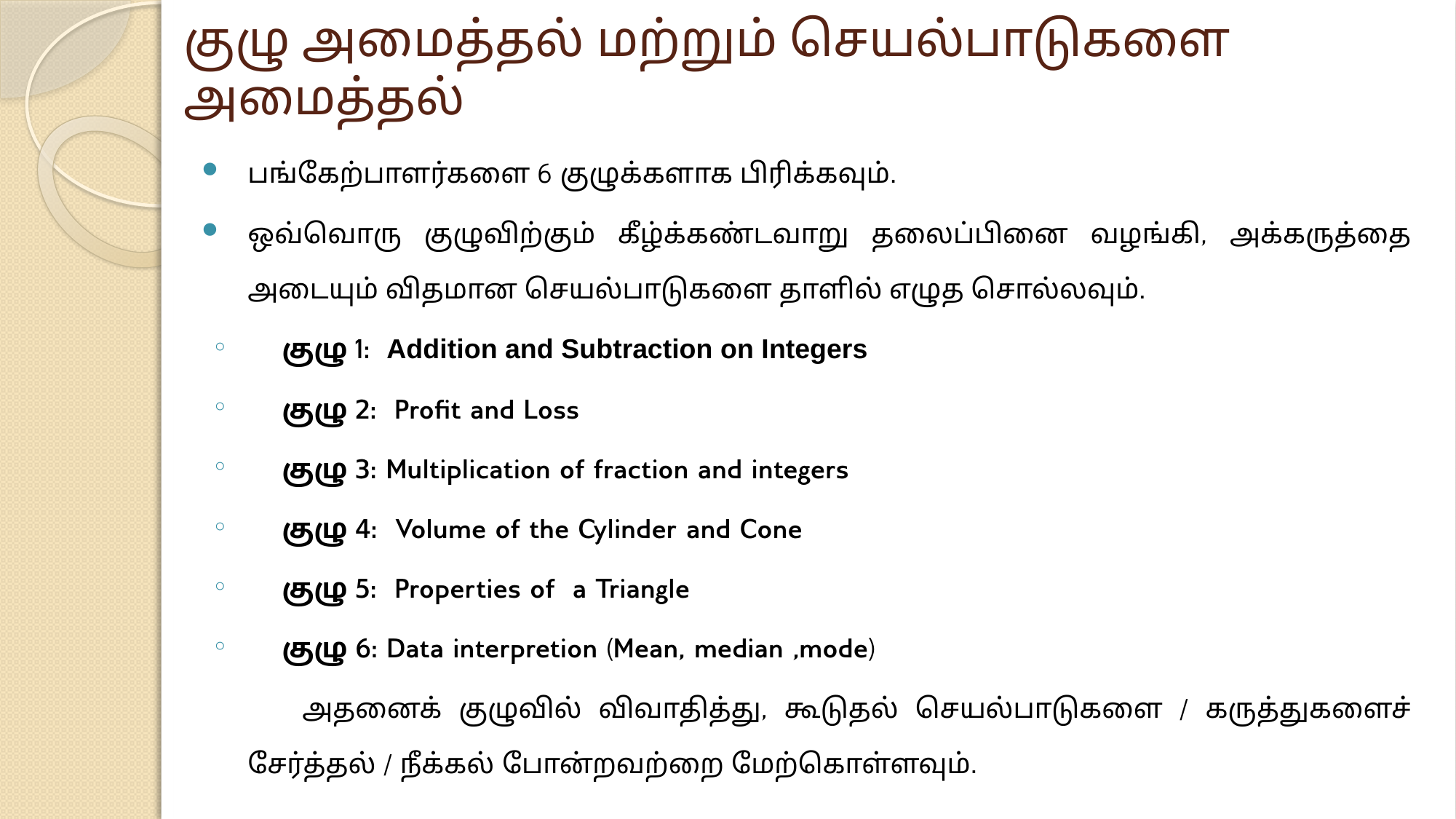

# குழு அமைத்தல் மற்றும் செயல்பாடுகளை அமைத்தல்
பங்கேற்பாளர்களை 6 குழுக்களாக பிரிக்கவும்.
ஒவ்வொரு குழுவிற்கும் கீழ்க்கண்டவாறு தலைப்பினை வழங்கி, அக்கருத்தை அடையும் விதமான செயல்பாடுகளை தாளில் எழுத சொல்லவும்.
குழு 1:  Addition and Subtraction on Integers
குழு 2:  Profit and Loss
குழு 3: Multiplication of fraction and integers
குழு 4:  Volume of the Cylinder and Cone
குழு 5:  Properties of  a Triangle
குழு 6: Data interpretion (Mean, median ,mode)
		அதனைக் குழுவில் விவாதித்து, கூடுதல் செயல்பாடுகளை / கருத்துகளைச் சேர்த்தல் / நீக்கல் போன்றவற்றை மேற்கொள்ளவும்.